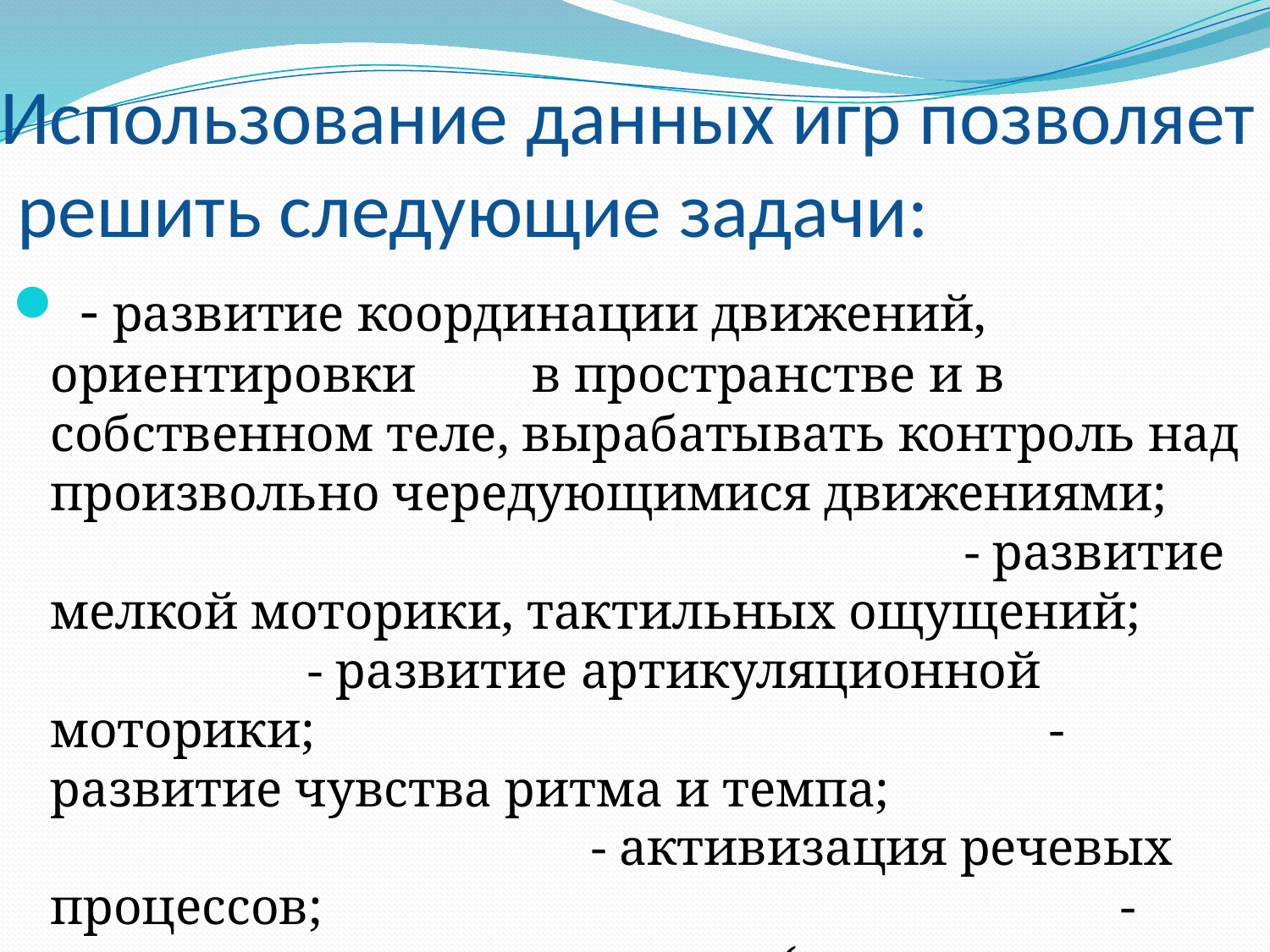

# Использование данных игр позволяет решить следующие задачи:
 - развитие координации движений, ориентировки         в пространстве и в собственном теле, вырабатывать контроль над произвольно чередующимися движениями;                                                                               - развитие мелкой моторики, тактильных ощущений;                              - развитие артикуляционной моторики;                                                         - развитие чувства ритма и темпа;                                                                       - активизация речевых процессов;                                                              - развитие внимания, памяти (путем многократного повторения одного и того же стихотворного текста).